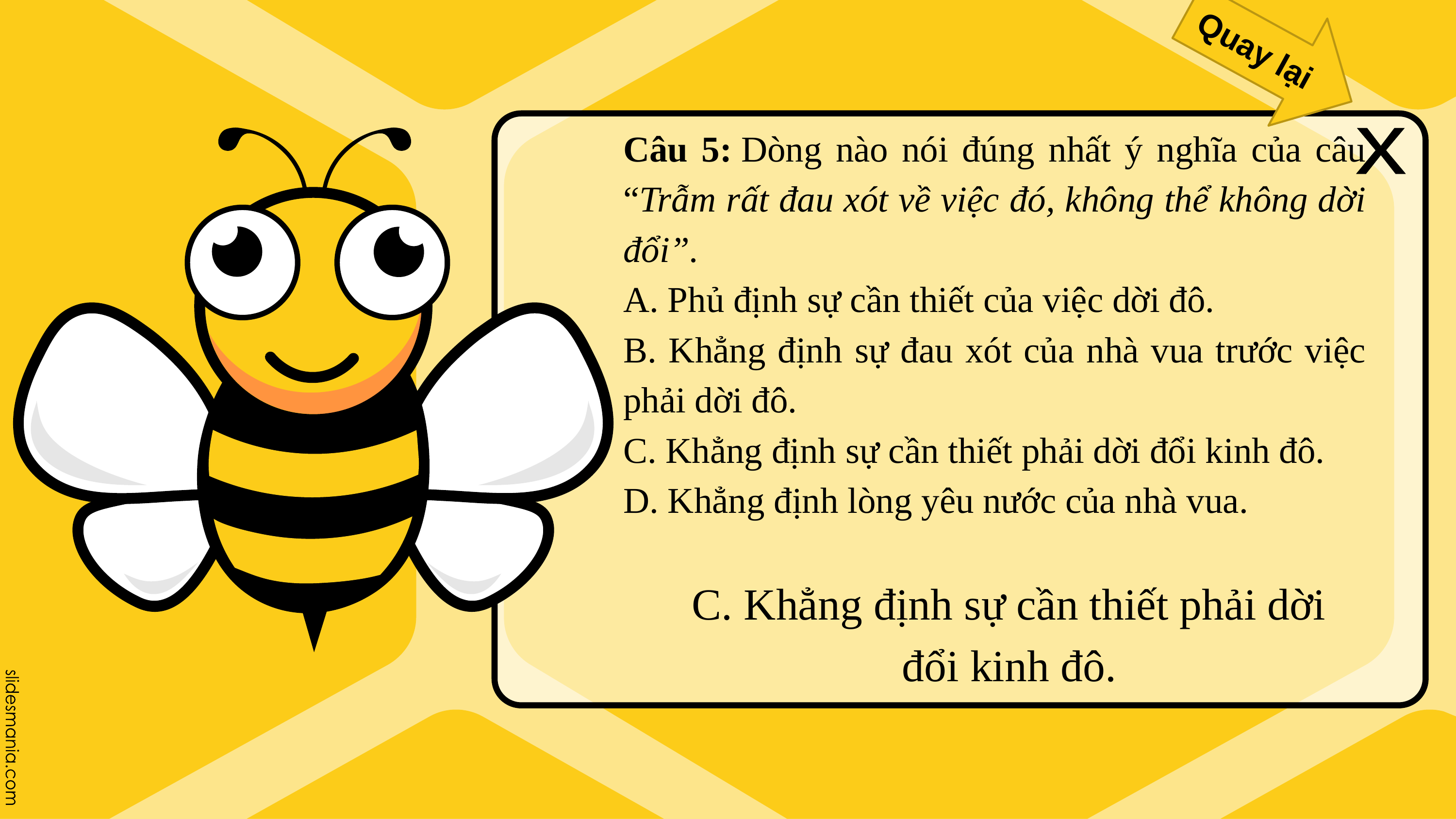

Quay lại
x
Câu 5: Dòng nào nói đúng nhất ý nghĩa của câu “Trẫm rất đau xót về việc đó, không thể không dời đổi”.
A. Phủ định sự cần thiết của việc dời đô.
B. Khẳng định sự đau xót của nhà vua trước việc phải dời đô.
C. Khẳng định sự cần thiết phải dời đổi kinh đô.
D. Khẳng định lòng yêu nước của nhà vua.
C. Khẳng định sự cần thiết phải dời đổi kinh đô.